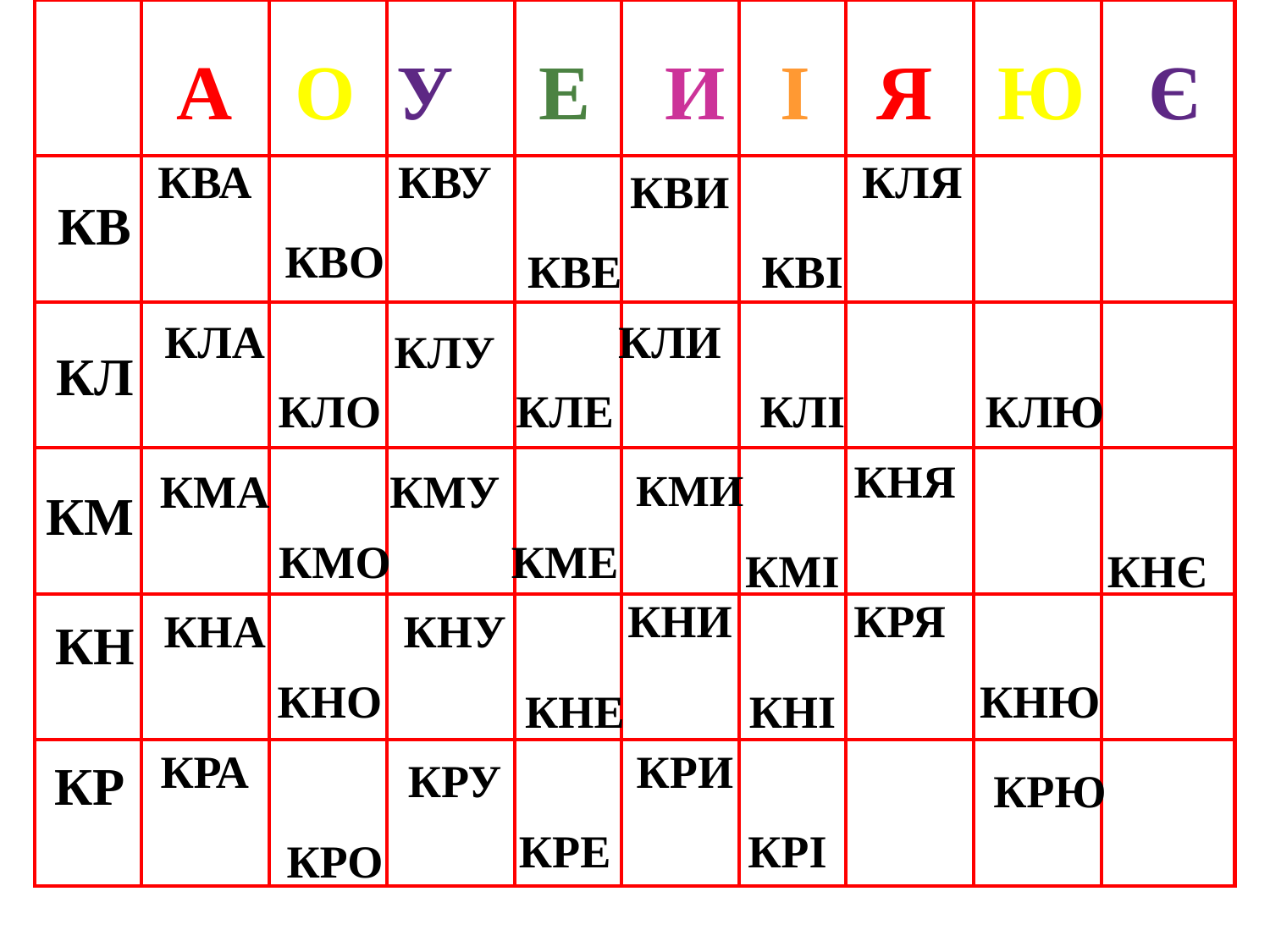

|  |  |  |  |  |  |  |  |  |  |
| --- | --- | --- | --- | --- | --- | --- | --- | --- | --- |
|  |  |  |  |  |  |  |  |  |  |
|  |  |  |  |  |  |  |  |  |  |
|  |  |  |  |  |  |  |  |  |  |
|  |  |  |  |  |  |  |  |  |  |
|  |  |  |  |  |  |  |  |  |  |
А
О
У
Е
И
І
Я
Ю
Є
КВА
КВУ
КЛЯ
КВИ
КВ
КВО
КВЕ
КВІ
КЛА
КЛИ
КЛУ
КЛ
КЛО
КЛЕ
КЛІ
КЛЮ
КНЯ
КМА
КМУ
КМИ
КМ
КМО
КМЕ
КМІ
КНЄ
КНИ
КРЯ
КНА
КНУ
КН
КНО
КНЮ
КНЕ
КНІ
КРА
КРИ
КР
КРУ
КРЮ
КРЕ
КРІ
КРО